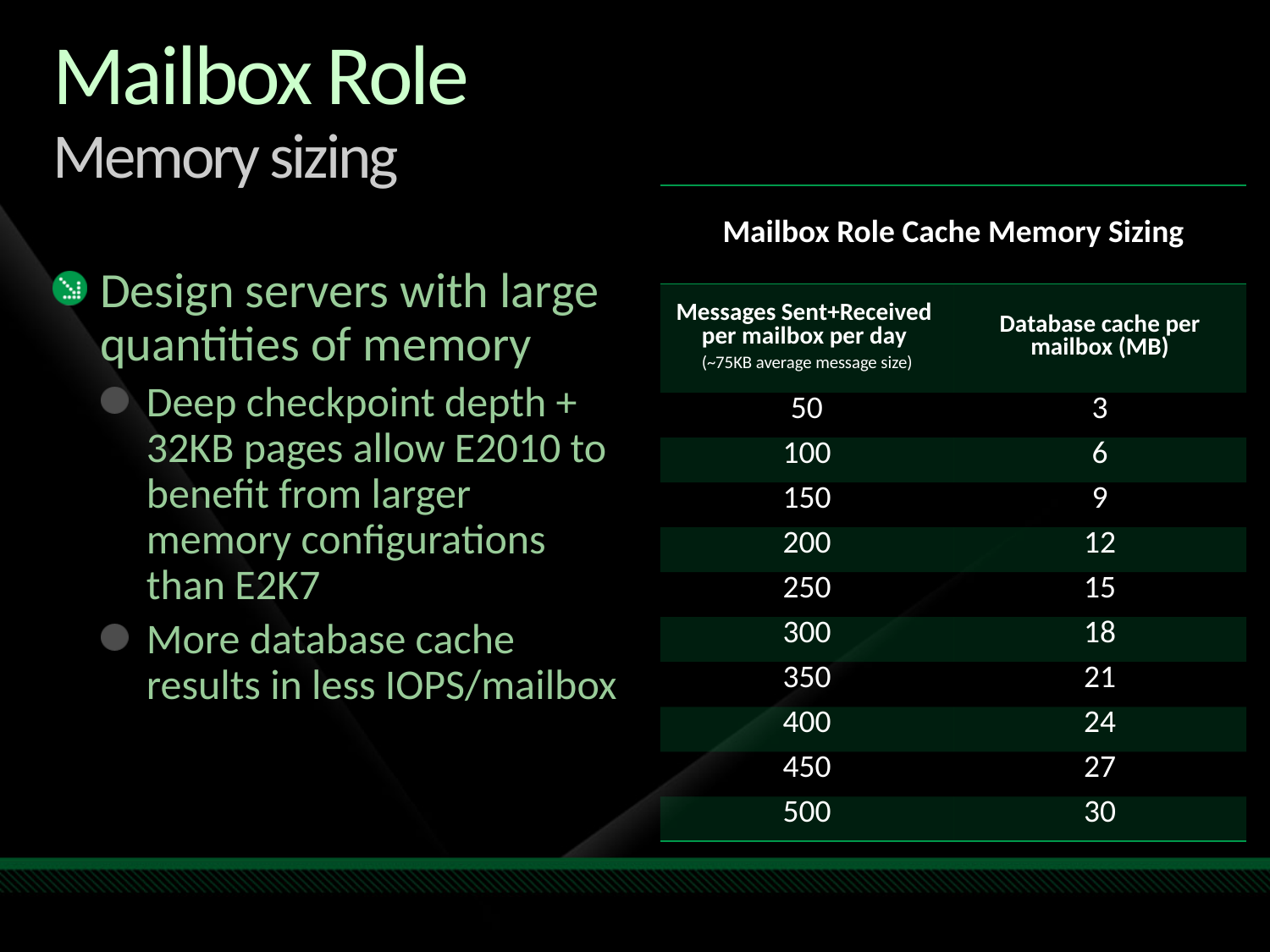

# Mailbox Role Memory sizing
| Mailbox Role Cache Memory Sizing |  |
| --- | --- |
| Messages Sent+Received per mailbox per day (~75KB average message size) | Database cache per mailbox (MB) |
| 50 | 3 |
| 100 | 6 |
| 150 | 9 |
| 200 | 12 |
| 250 | 15 |
| 300 | 18 |
| 350 | 21 |
| 400 | 24 |
| 450 | 27 |
| 500 | 30 |

Design servers with large quantities of memory
Deep checkpoint depth + 32KB pages allow E2010 to benefit from larger memory configurations than E2K7
More database cache results in less IOPS/mailbox